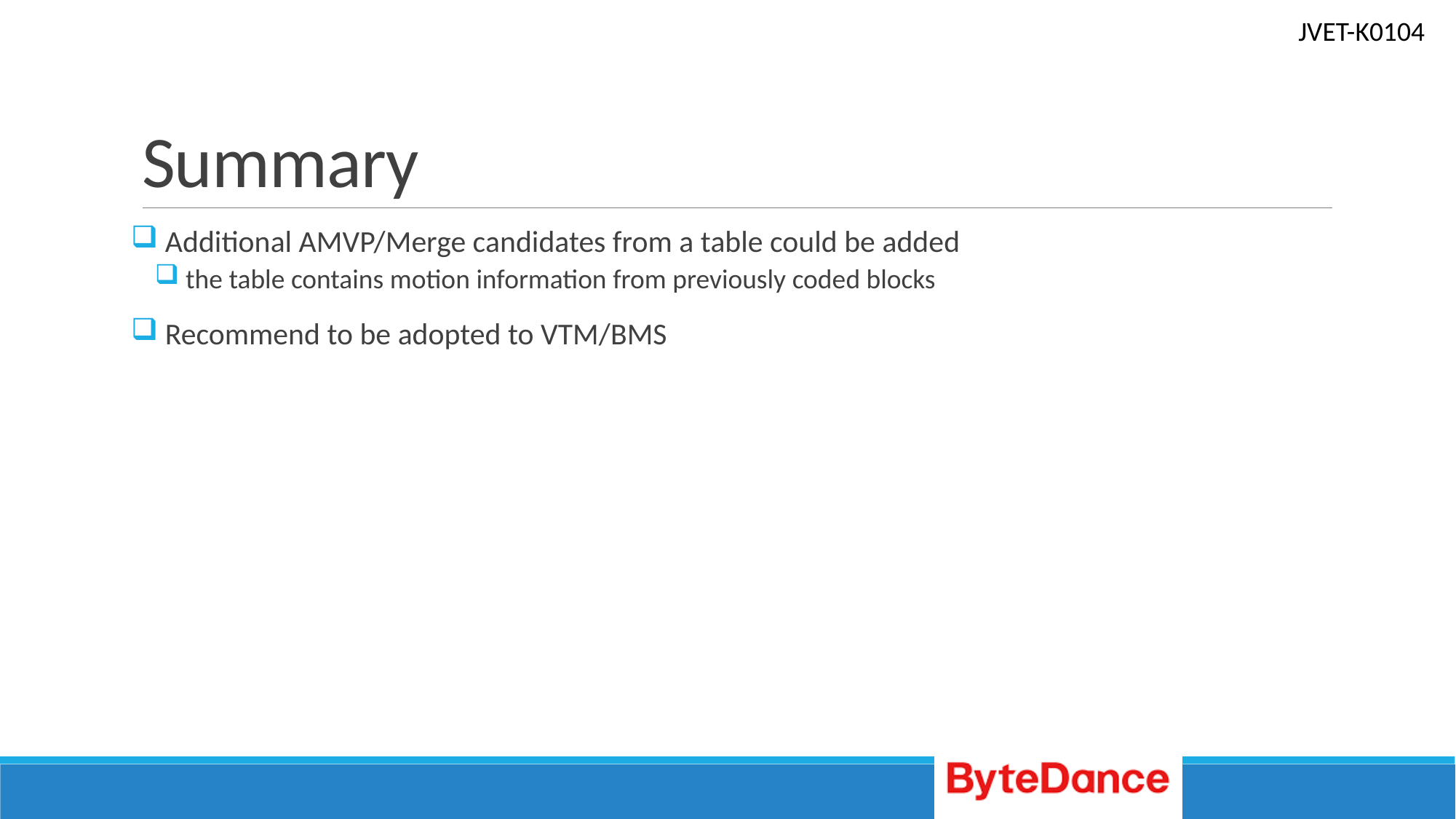

# Summary
 Additional AMVP/Merge candidates from a table could be added
 the table contains motion information from previously coded blocks
 Recommend to be adopted to VTM/BMS